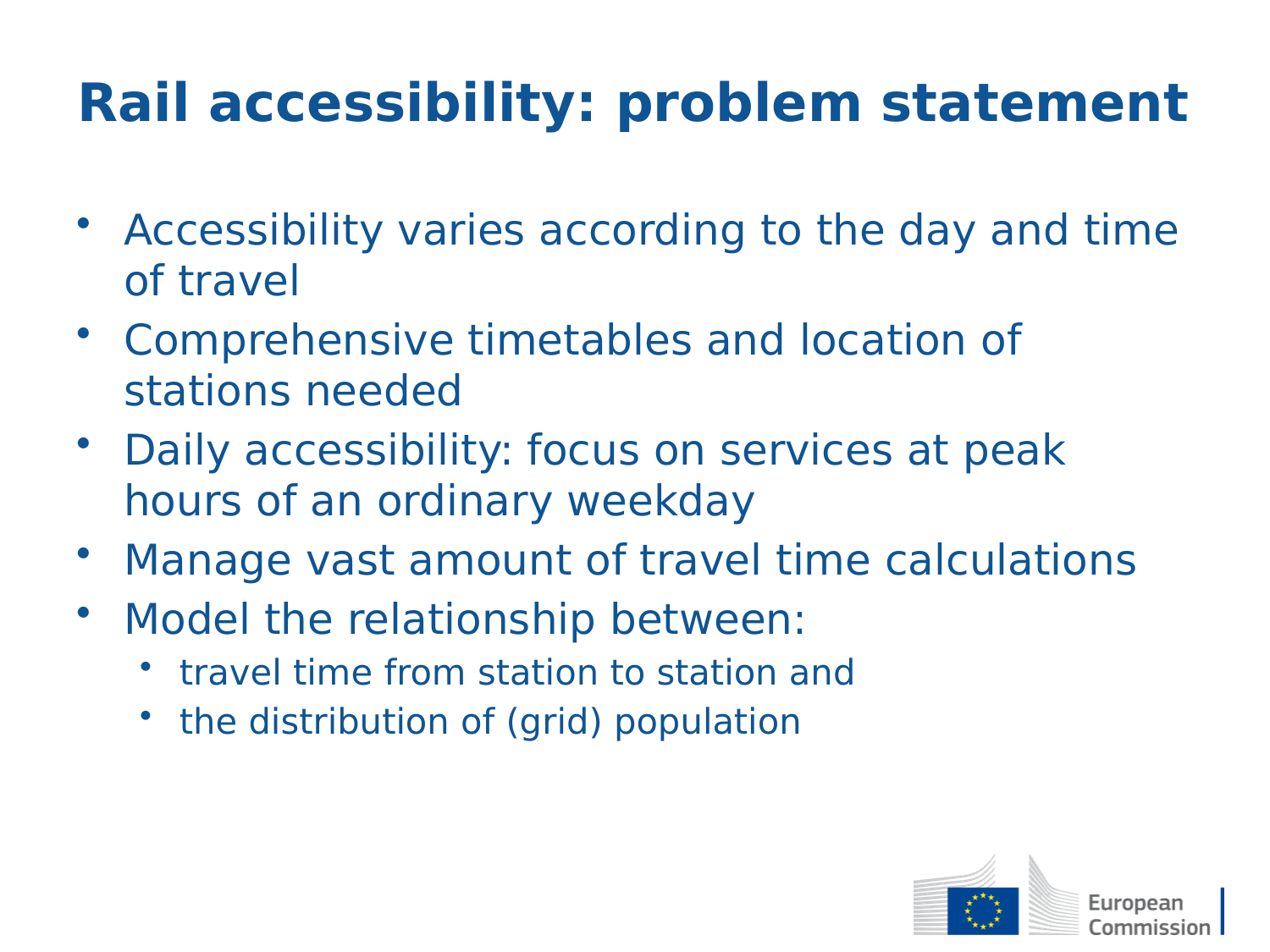

# Rail accessibility: problem statement
Accessibility varies according to the day and time of travel
Comprehensive timetables and location of stations needed
Daily accessibility: focus on services at peak hours of an ordinary weekday
Manage vast amount of travel time calculations
Model the relationship between:
travel time from station to station and
the distribution of (grid) population